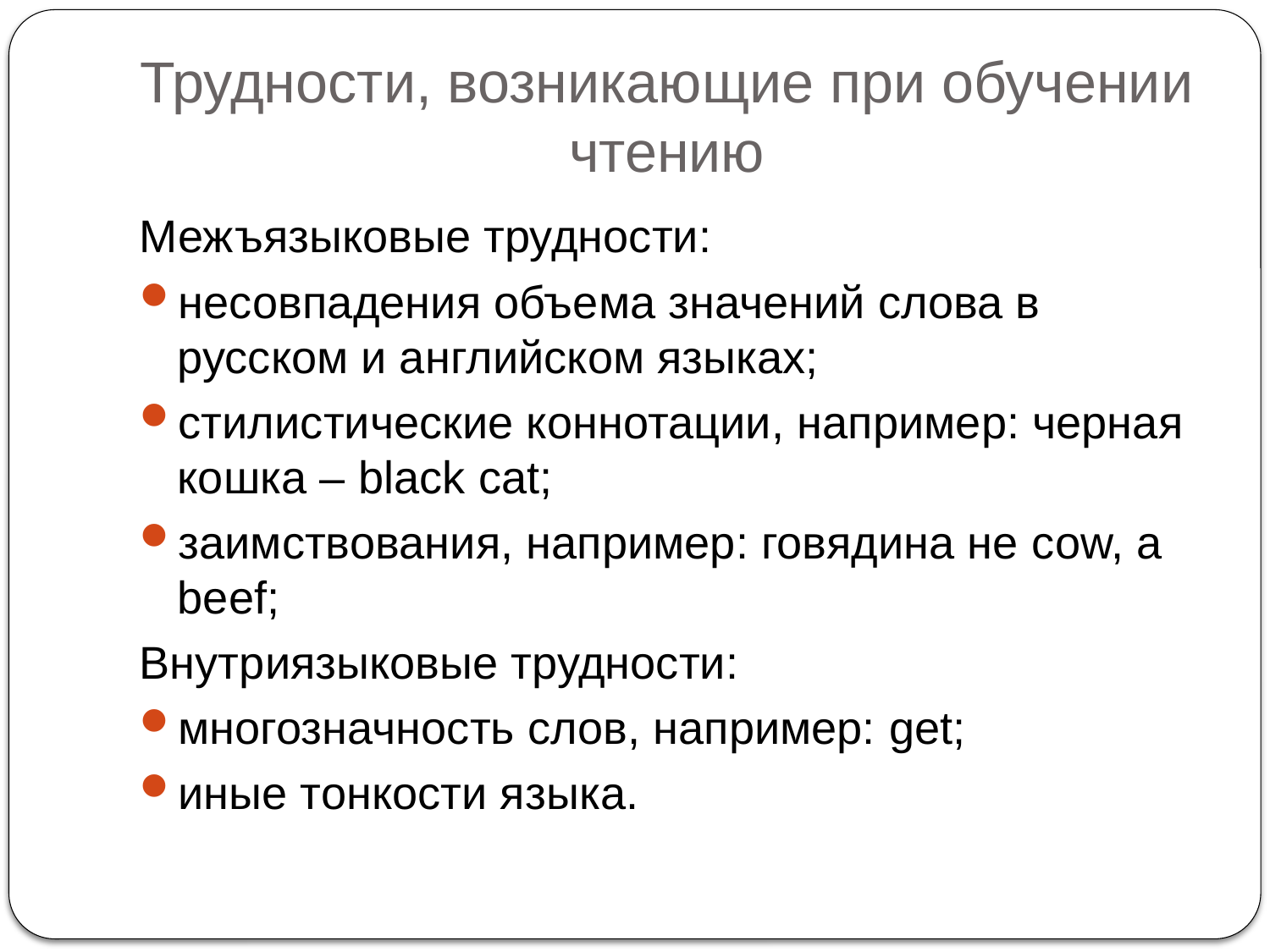

# Трудности, возникающие при обучении чтению
Межъязыковые трудности:
несовпадения объема значений слова в русском и английском языках;
cтилистические коннотации, например: черная кошка – black cat;
заимствования, например: говядина не cow, a beef;
Внутриязыковые трудности:
многозначность слов, например: get;
иные тонкости языка.